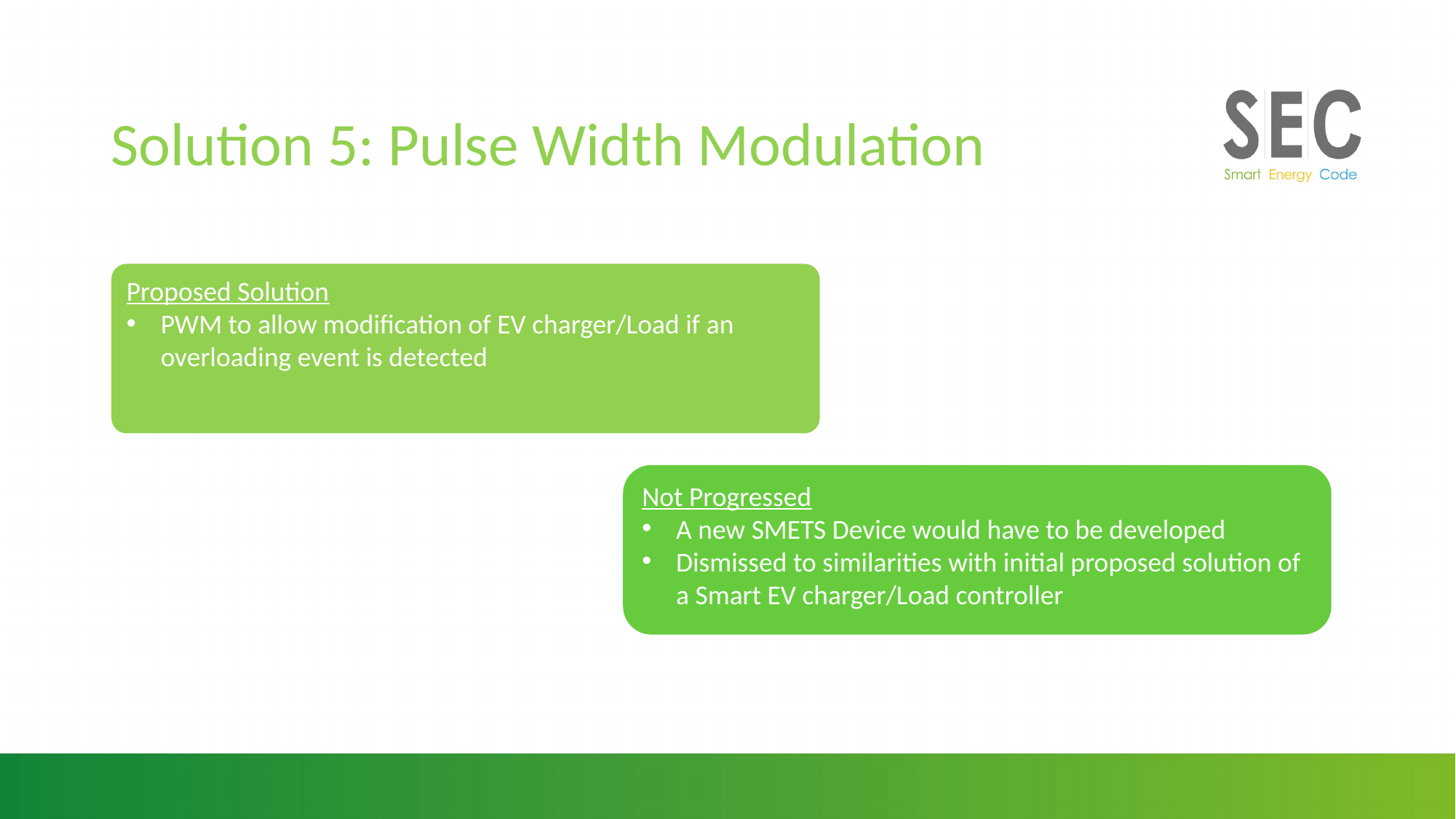

# Solution 5: Pulse Width Modulation
Proposed Solution
PWM to allow modification of EV charger/Load if an overloading event is detected

Not Progressed
A new SMETS Device would have to be developed
Dismissed to similarities with initial proposed solution of a Smart EV charger/Load controller